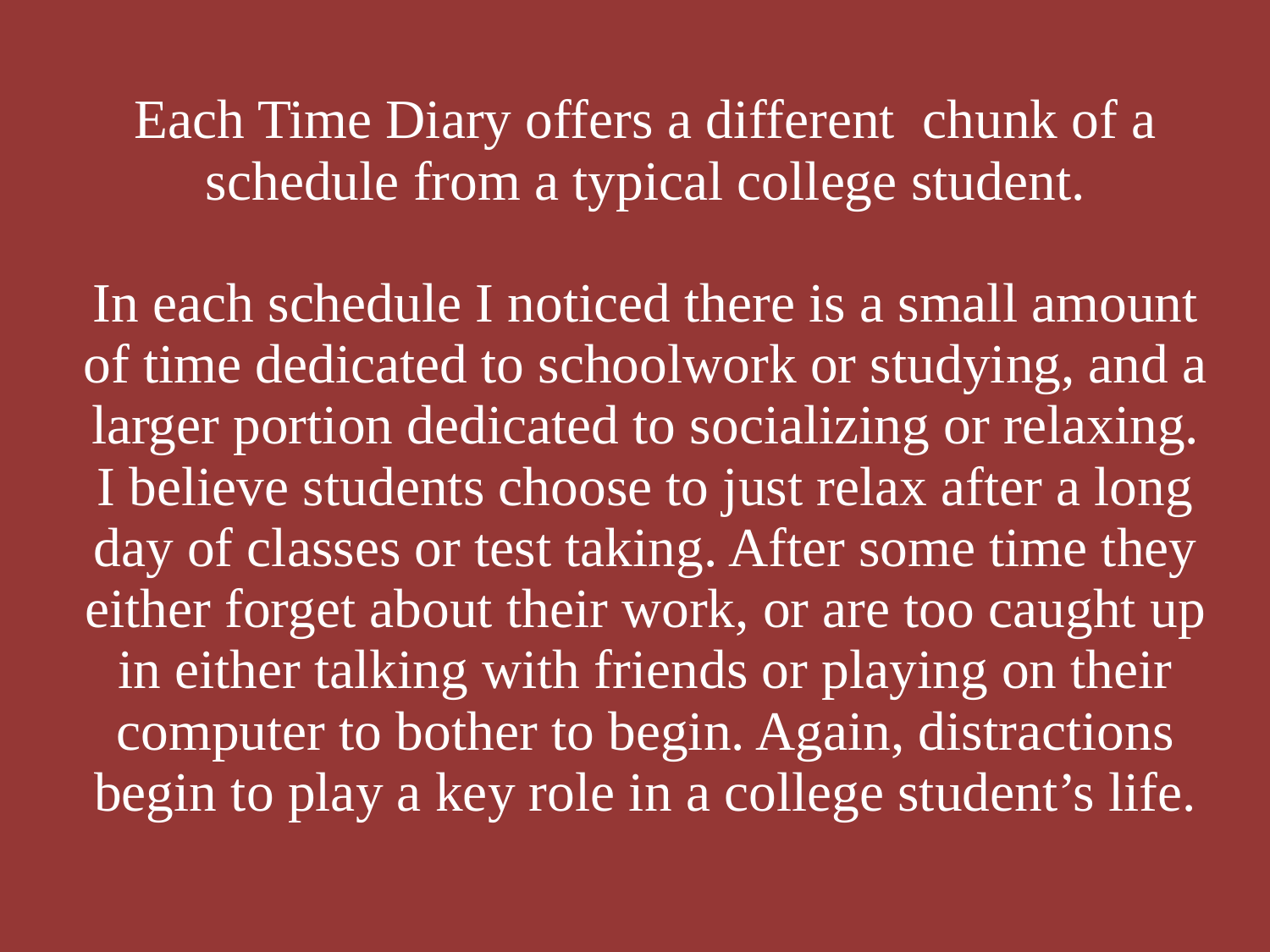

# Each Time Diary offers a different  chunk of a schedule from a typical college student. In each schedule I noticed there is a small amount of time dedicated to schoolwork or studying, and a larger portion dedicated to socializing or relaxing. I believe students choose to just relax after a long day of classes or test taking. After some time they either forget about their work, or are too caught up in either talking with friends or playing on their computer to bother to begin. Again, distractions begin to play a key role in a college student’s life.